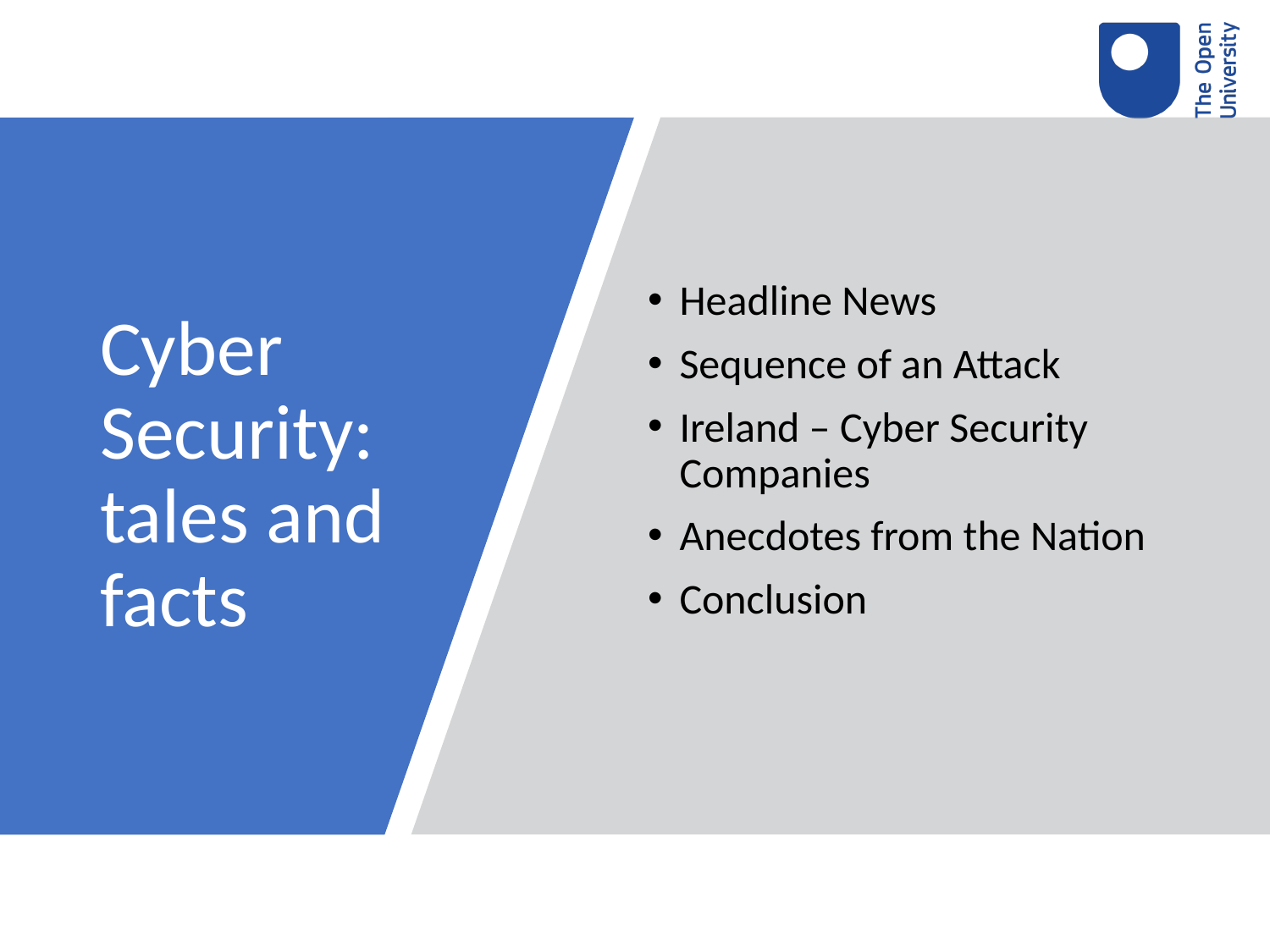

Headline News
Sequence of an Attack
Ireland – Cyber Security Companies
Anecdotes from the Nation
Conclusion

# Cyber Security: tales and facts